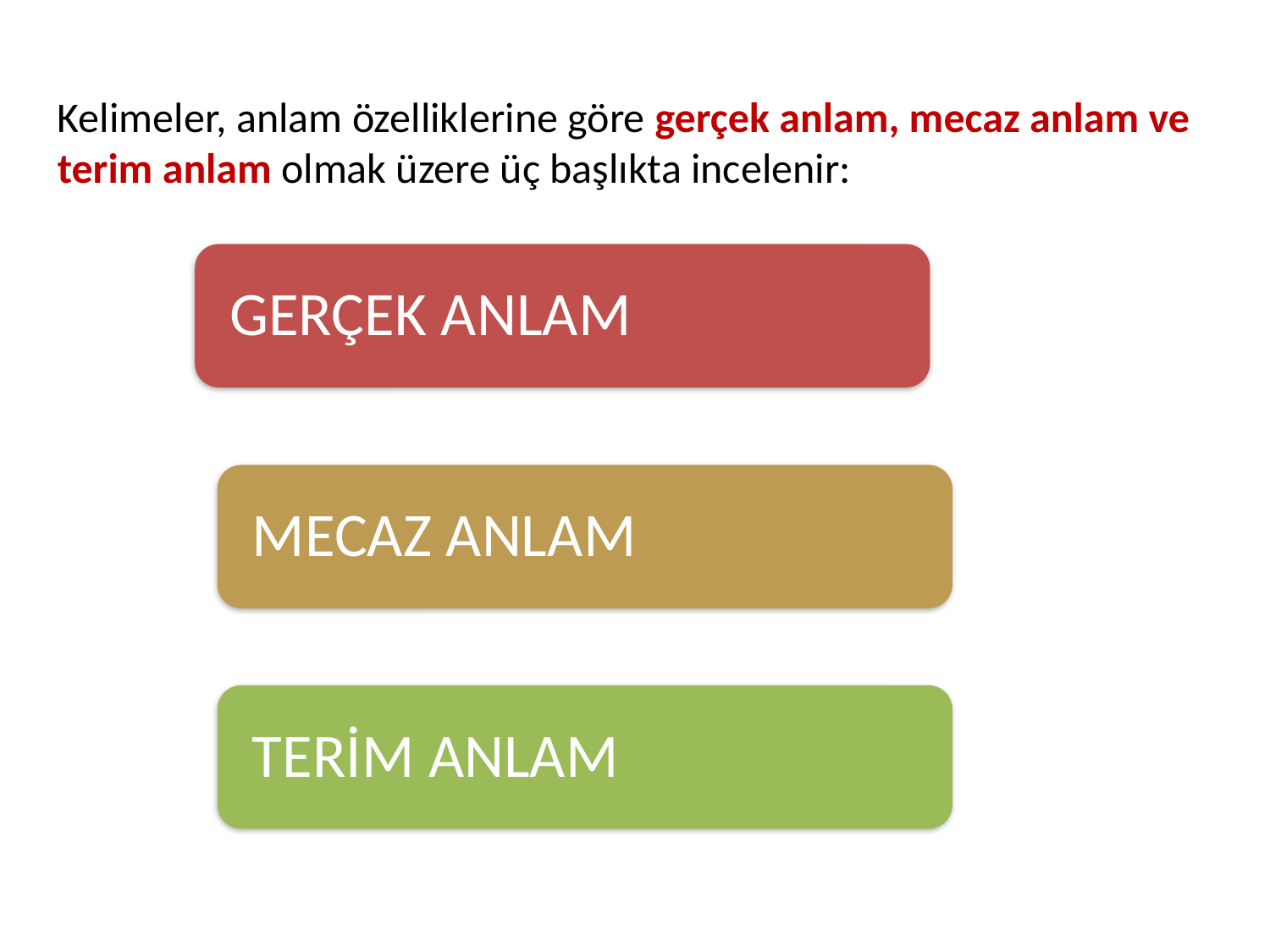

Kelimeler, anlam özelliklerine göre gerçek anlam, mecaz anlam ve terim anlam olmak üzere üç başlıkta incelenir:
GERÇEK ANLAM
MECAZ ANLAM
TERİM ANLAM